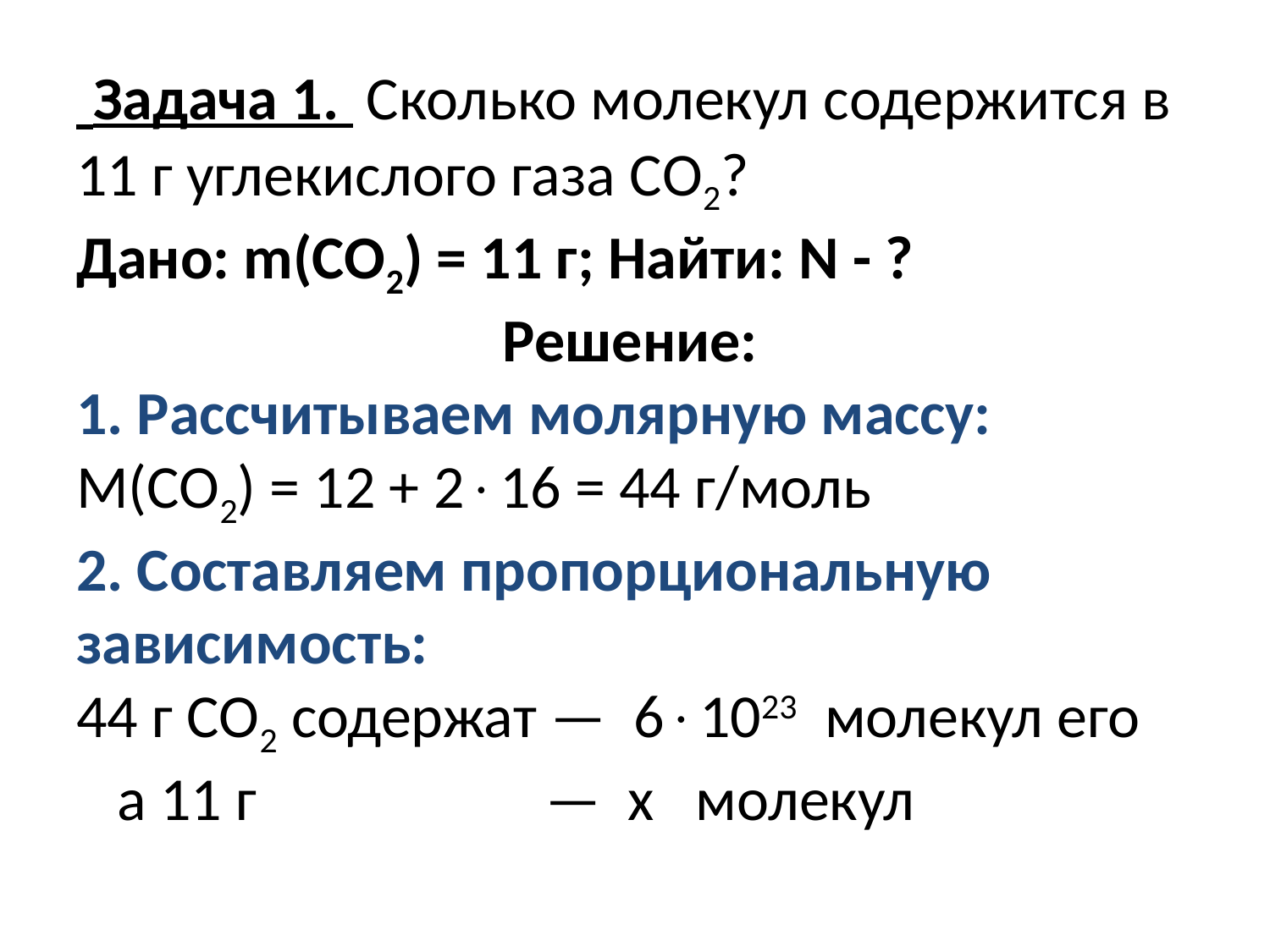

# Задача 1.  Сколько молекул содержится в 11 г углекислого газа СО2? Дано: m(СО2) = 11 г; Найти: N - ? Решение: 1. Рассчитываем молярную массу: М(СО2) = 12 + 2⋅16 = 44 г/моль 2. Составляем пропорциональную зависимость: 44 г СО2 содержат —  6⋅1023  молекул его а 11 г                     —  х   молекул